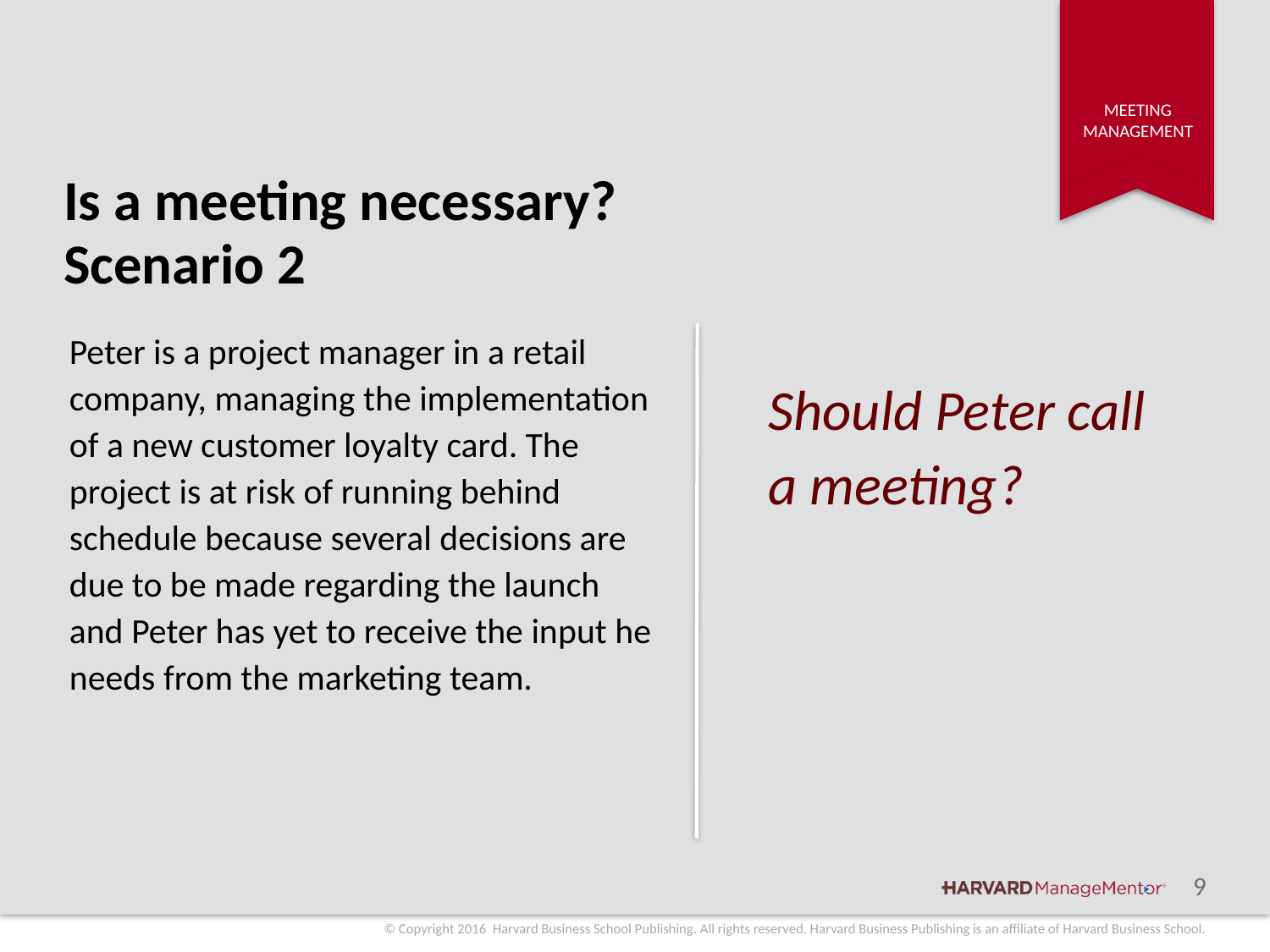

# Is a meeting necessary? Scenario 2
Peter is a project manager in a retail company, managing the implementation of a new customer loyalty card. The project is at risk of running behind schedule because several decisions are due to be made regarding the launch and Peter has yet to receive the input he needs from the marketing team.

Should Peter call a meeting?